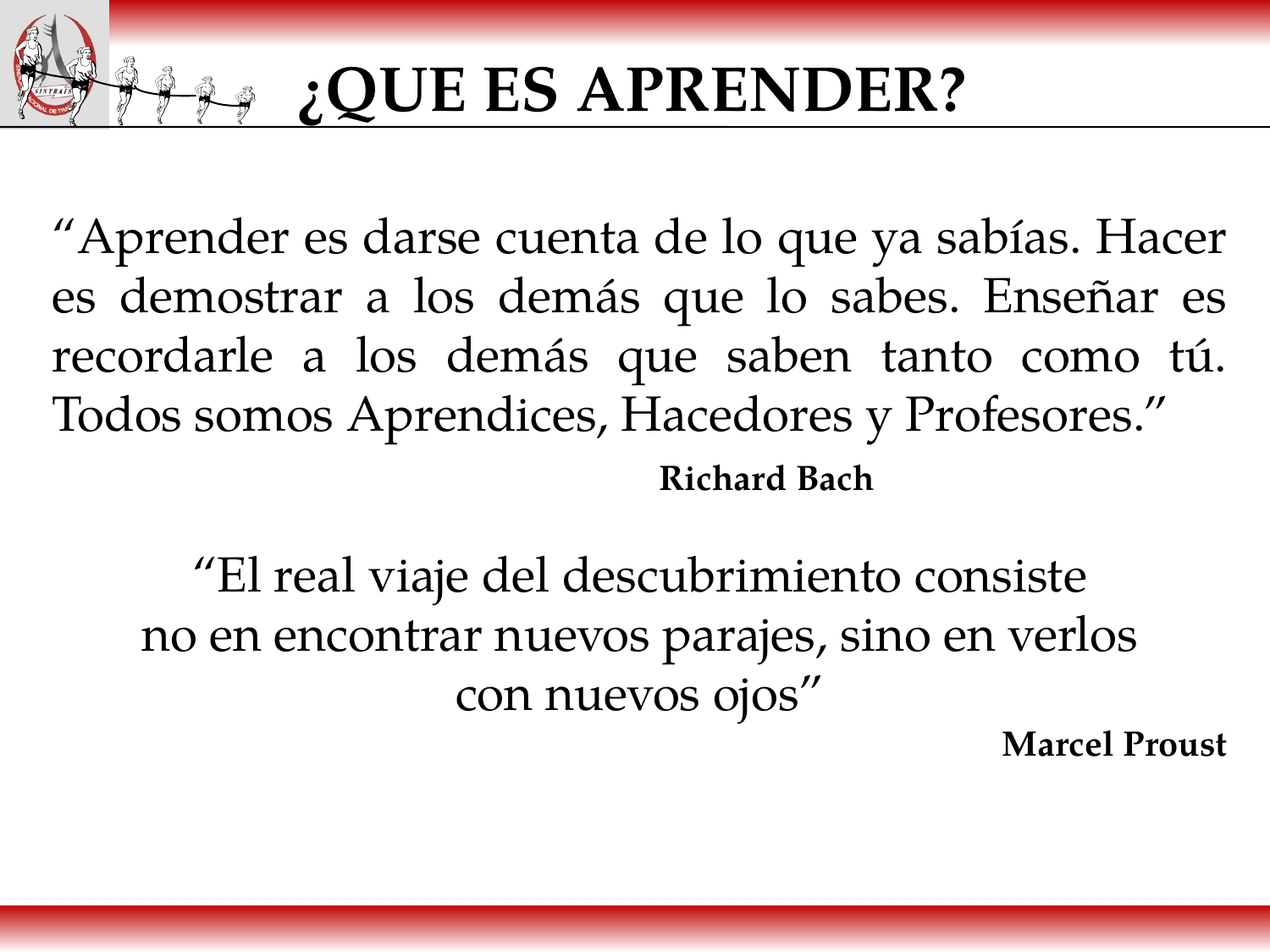

# ¿QUE ES APRENDER?

“Aprender es darse cuenta de lo que ya sabías. Hacer es demostrar a los demás que lo sabes. Enseñar es recordarle a los demás que saben tanto como tú. Todos somos Aprendices, Hacedores y Profesores.”
		Richard Bach

“El real viaje del descubrimiento consiste
no en encontrar nuevos parajes, sino en verlos
con nuevos ojos”
Marcel Proust